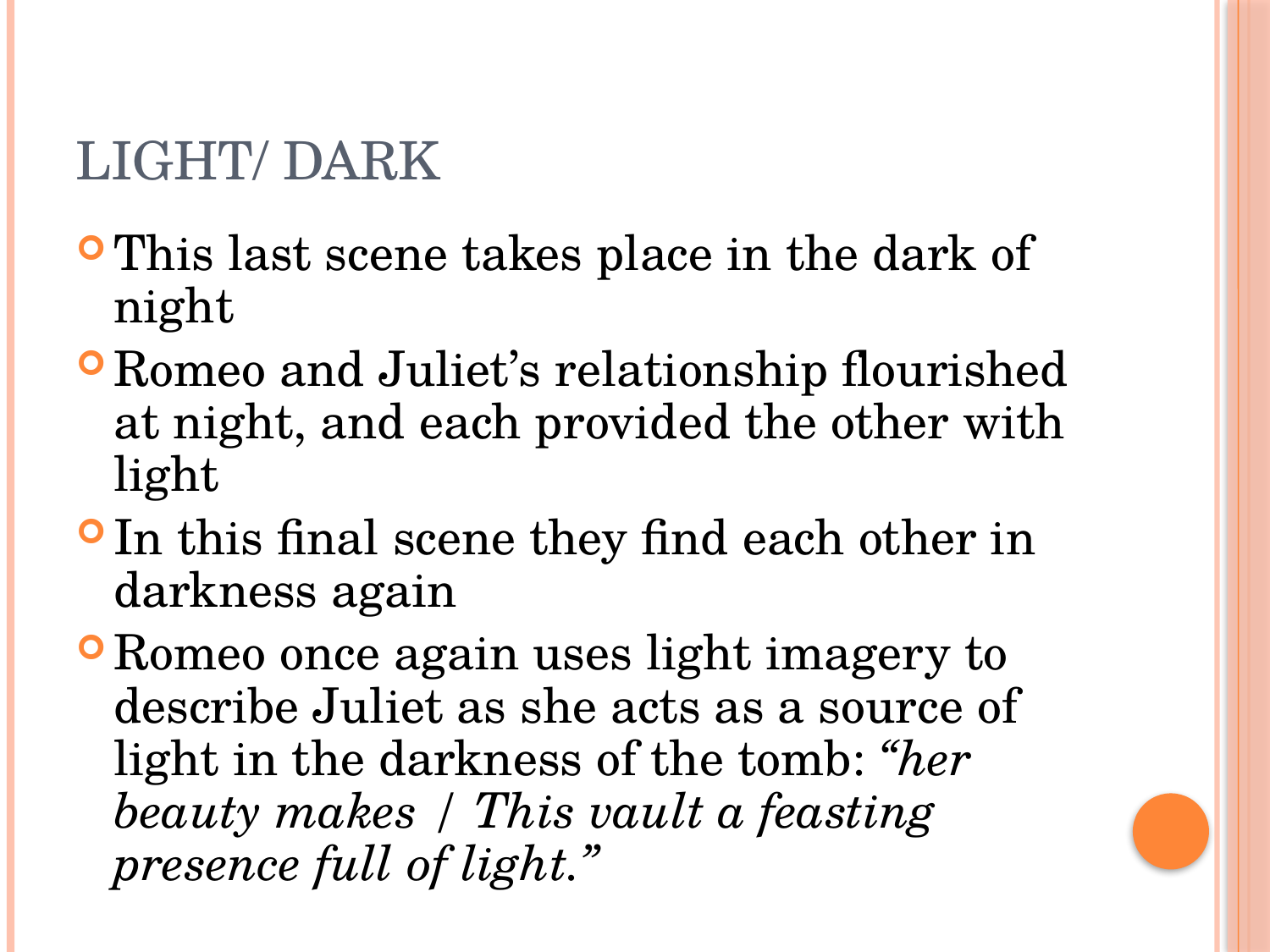

# Light/ Dark
This last scene takes place in the dark of night
Romeo and Juliet’s relationship flourished at night, and each provided the other with light
In this final scene they find each other in darkness again
Romeo once again uses light imagery to describe Juliet as she acts as a source of light in the darkness of the tomb: “her beauty makes / This vault a feasting presence full of light.”